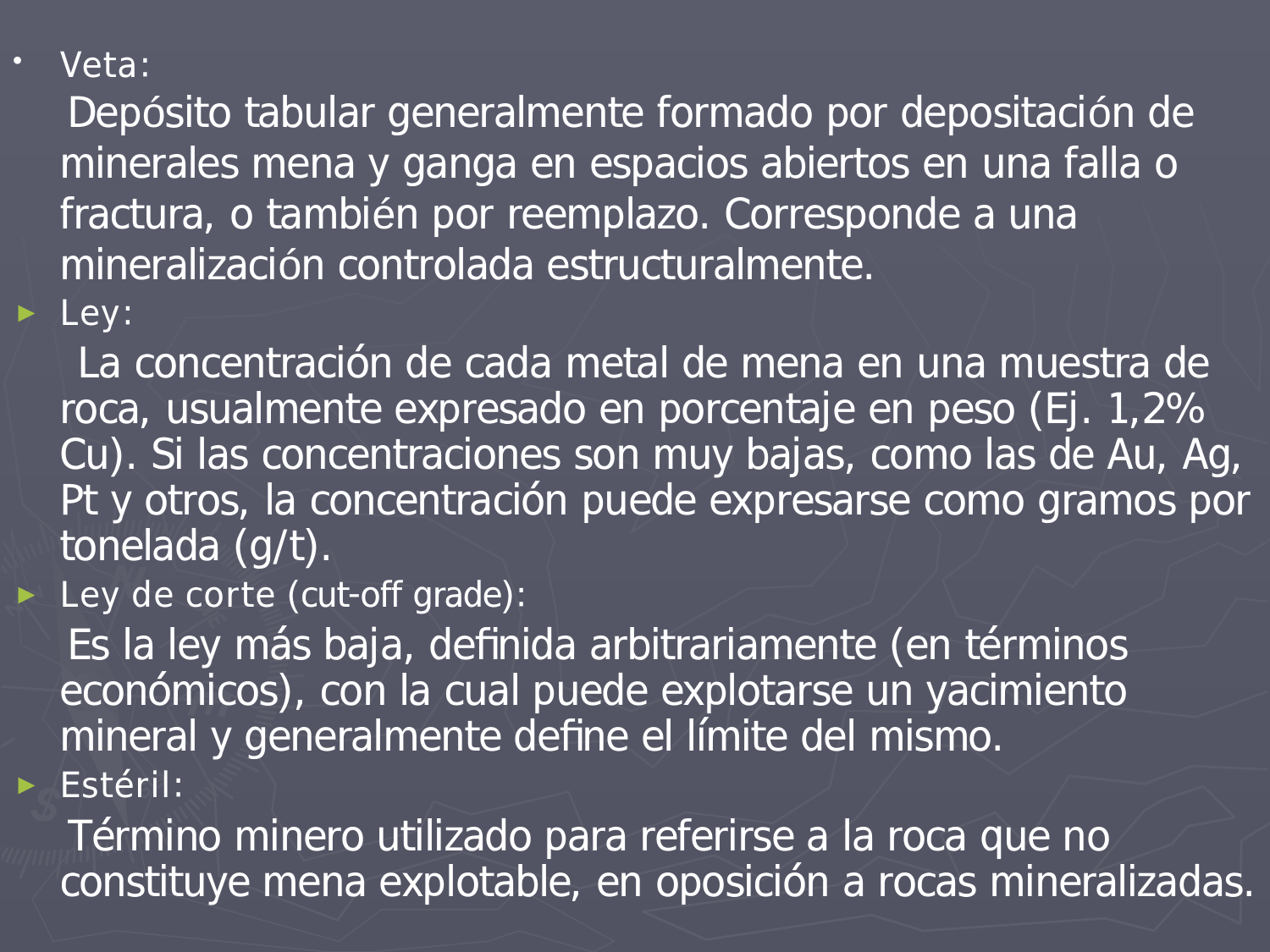

Veta:
     Depósito tabular generalmente formado por depositación de minerales mena y ganga en espacios abiertos en una falla o fractura, o también por reemplazo. Corresponde a una mineralización controlada estructuralmente.
Ley:
     La concentración de cada metal de mena en una muestra de roca, usualmente expresado en porcentaje en peso (Ej. 1,2% Cu). Si las concentraciones son muy bajas, como las de Au, Ag, Pt y otros, la concentración puede expresarse como gramos por tonelada (g/t).
Ley de corte (cut-off grade):
     Es la ley más baja, definida arbitrariamente (en términos económicos), con la cual puede explotarse un yacimiento mineral y generalmente define el límite del mismo.
Estéril:
     Término minero utilizado para referirse a la roca que no constituye mena explotable, en oposición a rocas mineralizadas.